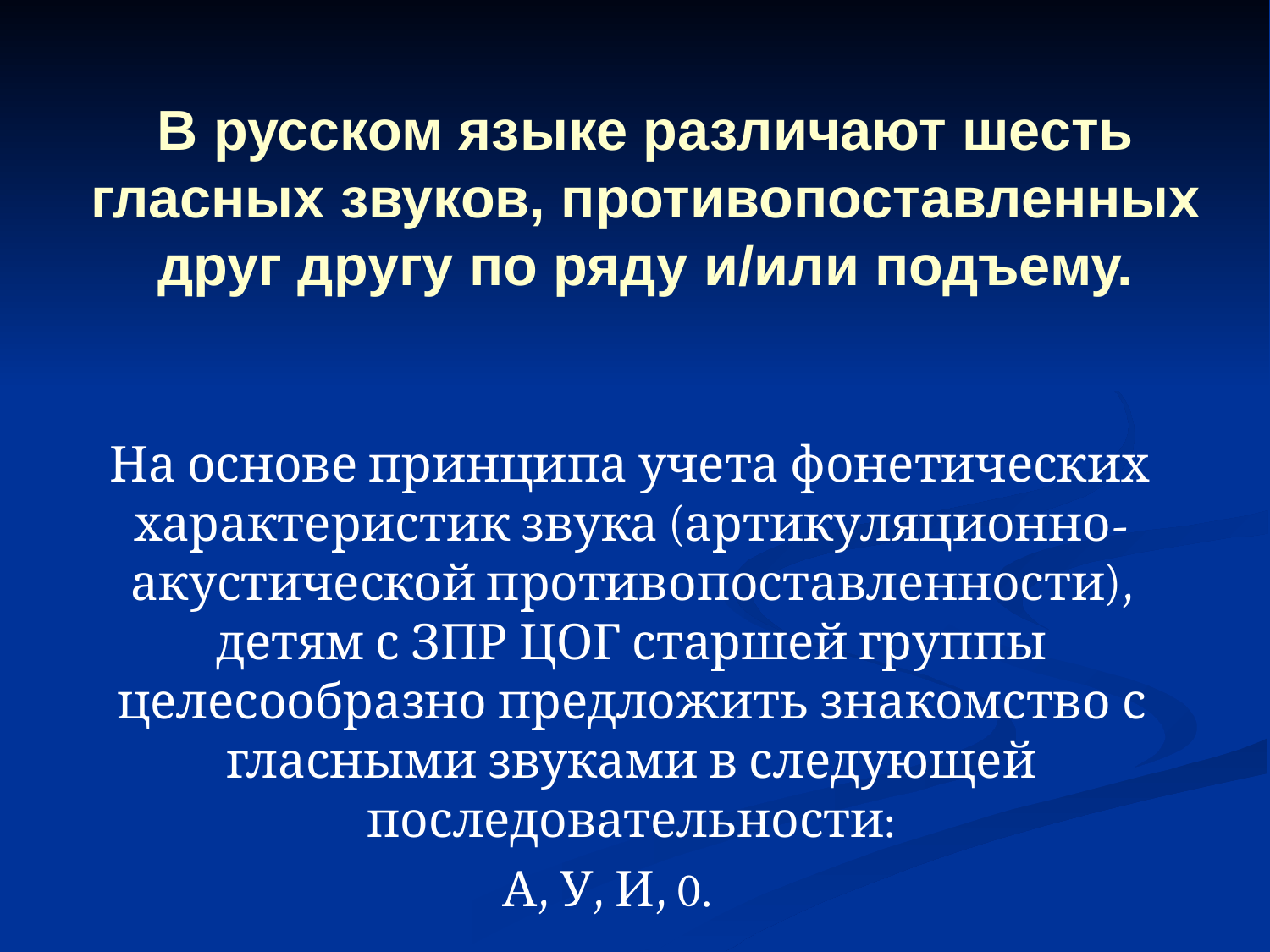

# В русском языке различают шесть гласных звуков, противопоставленных друг другу по ряду и/или подъему.
    На основе принципа учета фонетических характеристик звука (артикуляционно-акустической противопоставленности), детям с ЗПР ЦОГ старшей группы целесообразно предложить знакомство с гласными звуками в следующей последовательности:
 А, У, И, 0.